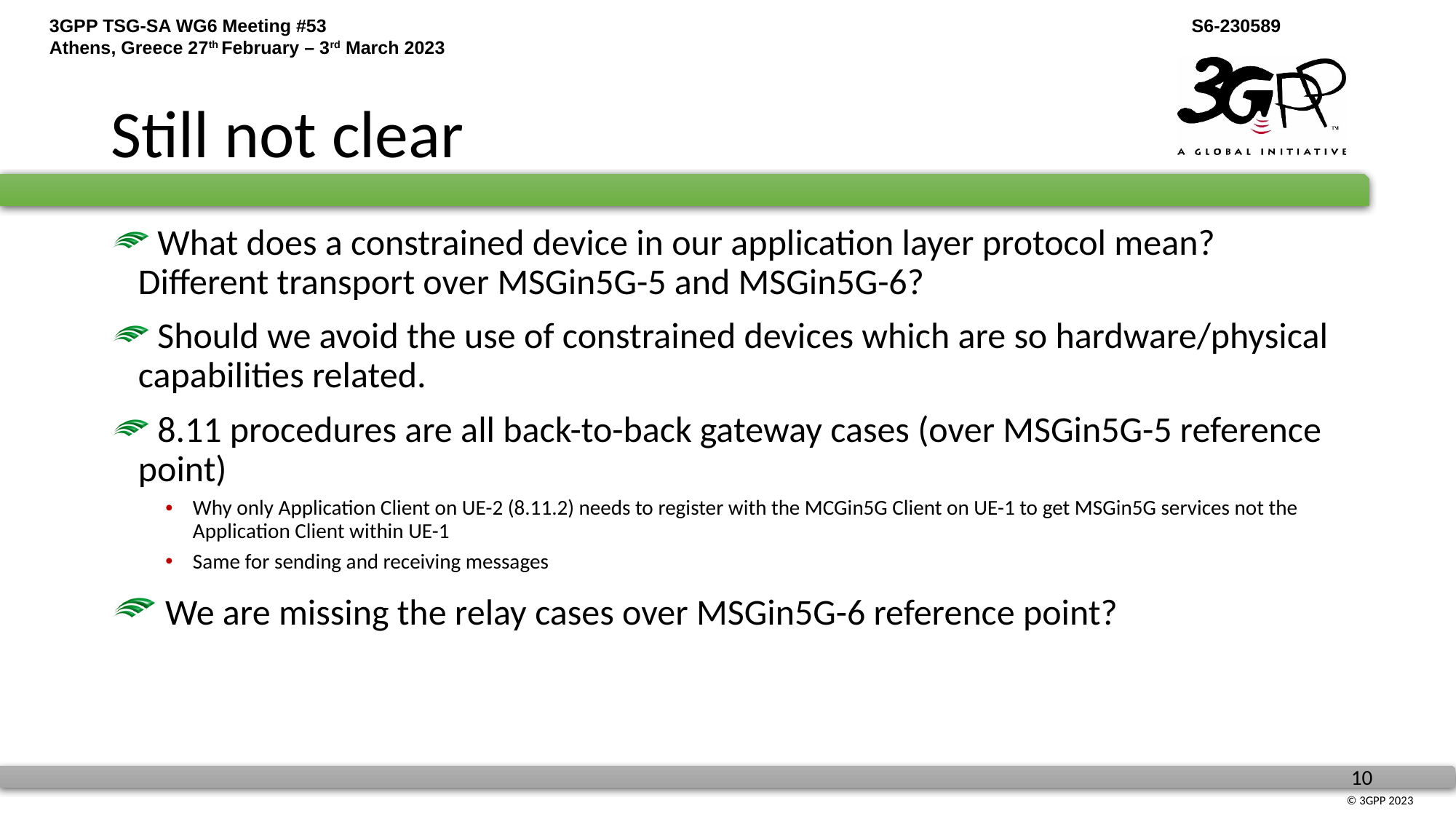

# Still not clear
 What does a constrained device in our application layer protocol mean? Different transport over MSGin5G-5 and MSGin5G-6?
 Should we avoid the use of constrained devices which are so hardware/physical capabilities related.
 8.11 procedures are all back-to-back gateway cases (over MSGin5G-5 reference point)
Why only Application Client on UE-2 (8.11.2) needs to register with the MCGin5G Client on UE-1 to get MSGin5G services not the Application Client within UE-1
Same for sending and receiving messages
 We are missing the relay cases over MSGin5G-6 reference point?